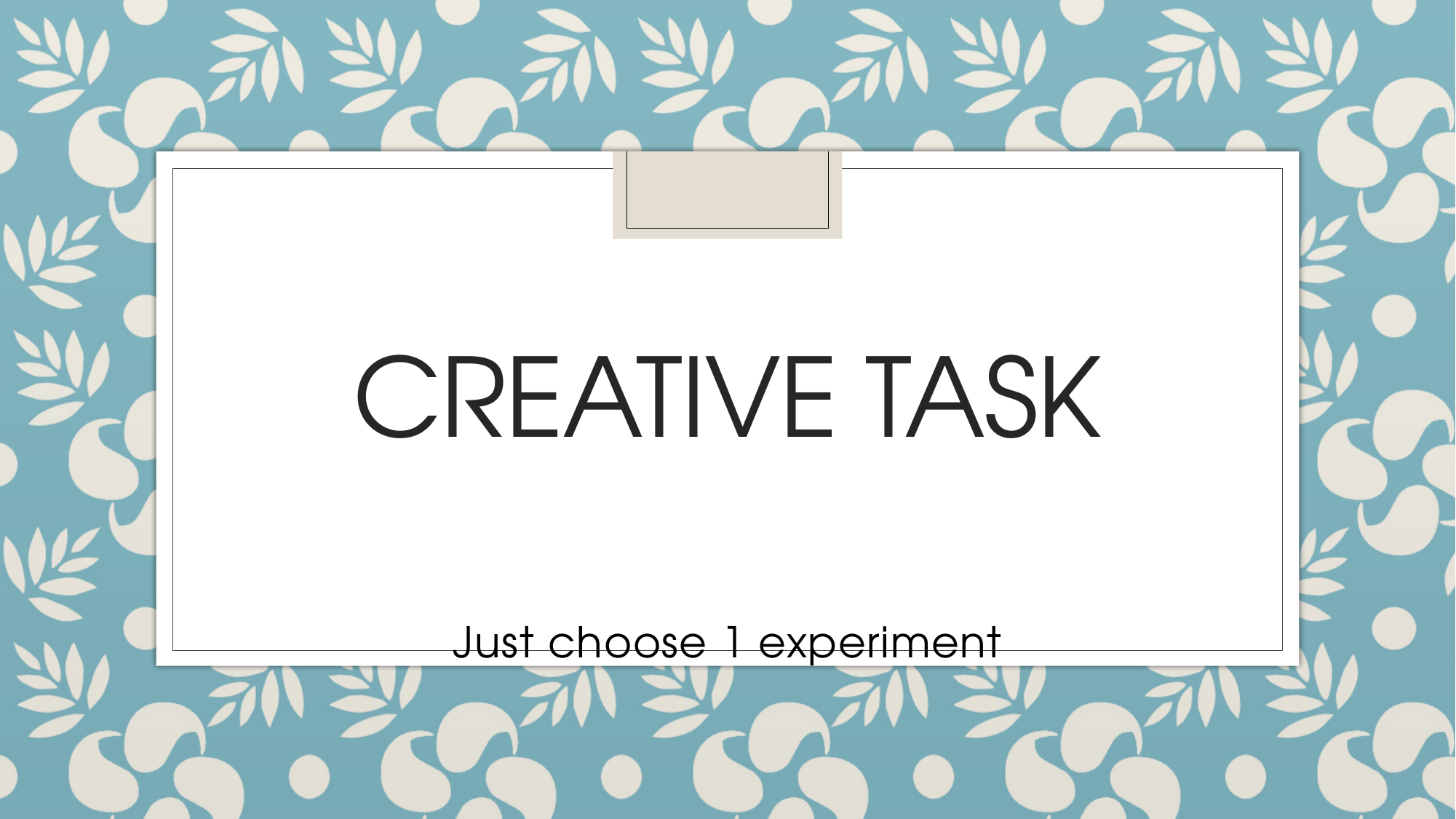

# Creative task

Just choose 1 experiment